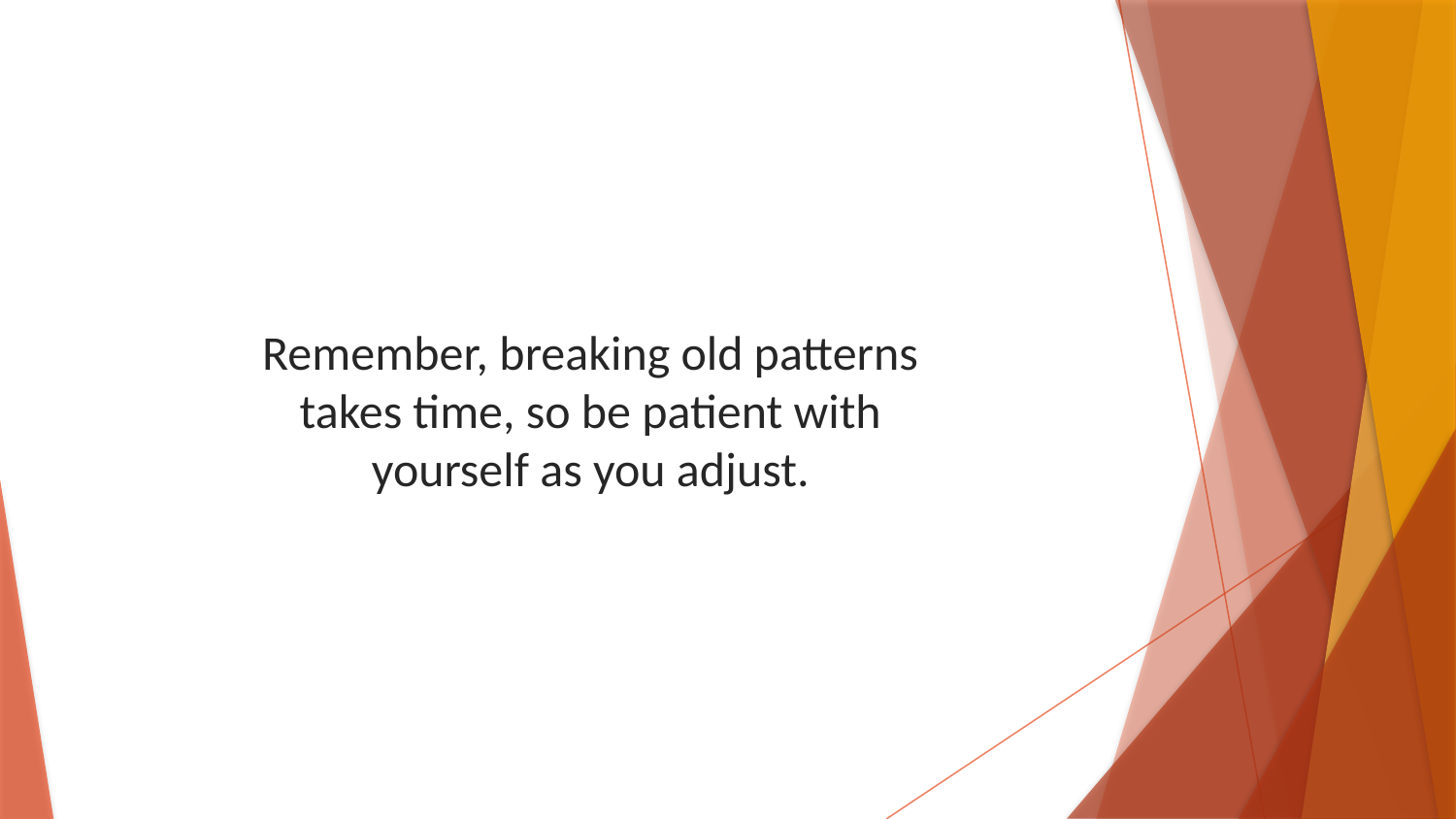

Remember, breaking old patterns takes time, so be patient with yourself as you adjust.